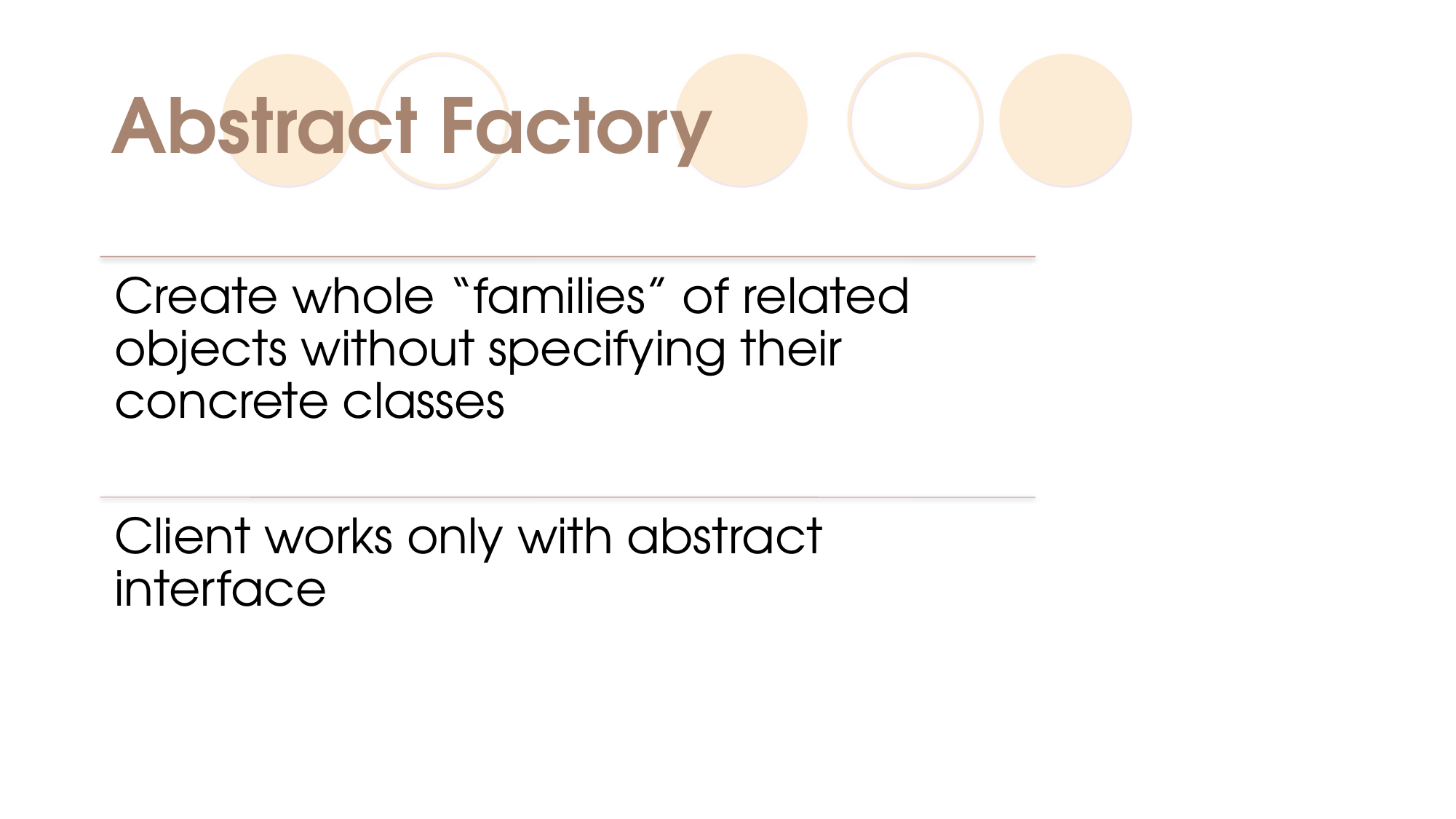

# Abstract Factory
Create whole “families” of related objects without specifying their concrete classes
Client works only with abstract interface